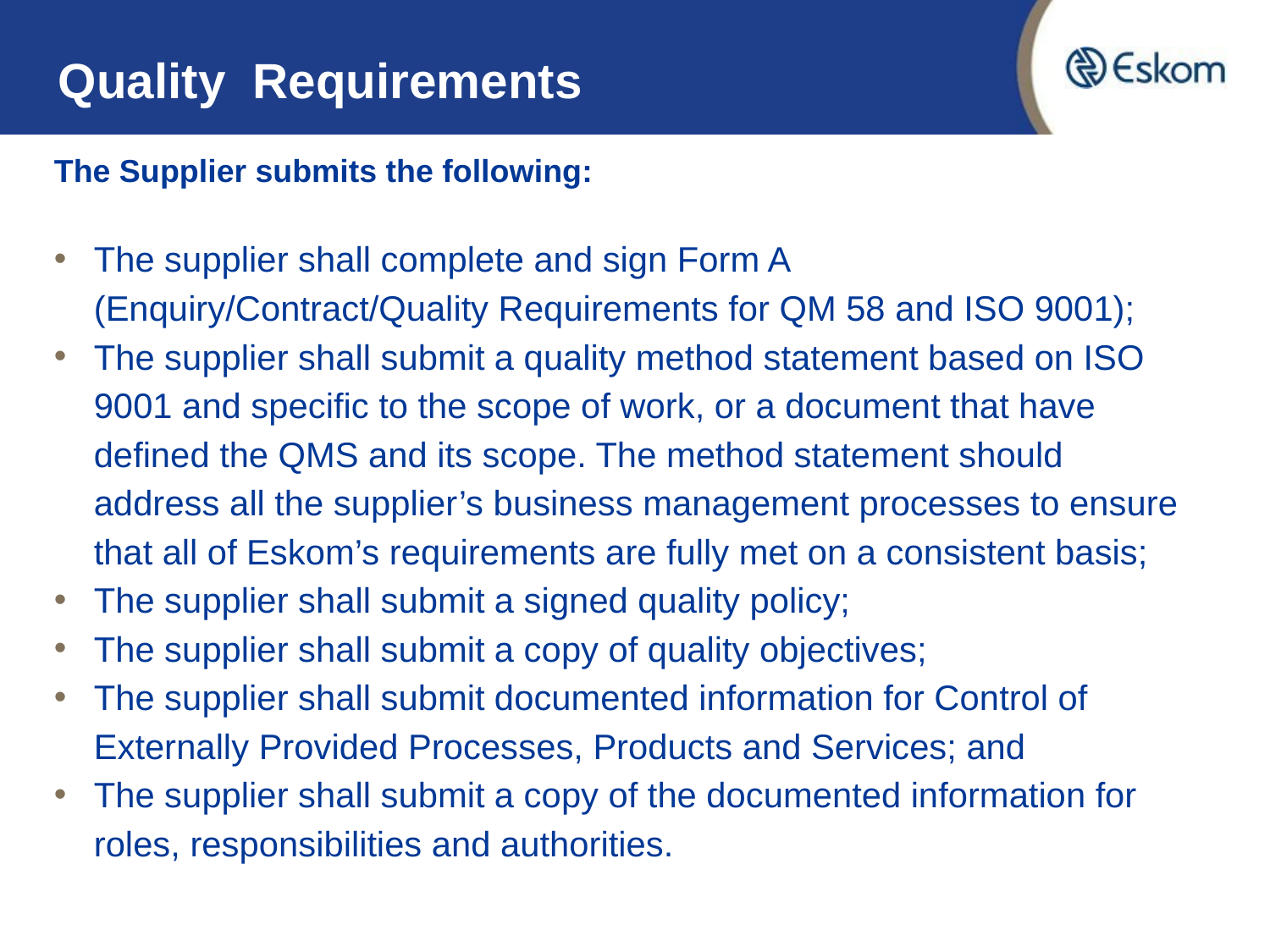

# Quality  Requirements
The Supplier submits the following:

The supplier shall complete and sign Form A (Enquiry/Contract/Quality Requirements for QM 58 and ISO 9001);
The supplier shall submit a quality method statement based on ISO 9001 and specific to the scope of work, or a document that have defined the QMS and its scope. The method statement should address all the supplier’s business management processes to ensure that all of Eskom’s requirements are fully met on a consistent basis;
The supplier shall submit a signed quality policy;
The supplier shall submit a copy of quality objectives;
The supplier shall submit documented information for Control of Externally Provided Processes, Products and Services; and
The supplier shall submit a copy of the documented information for roles, responsibilities and authorities.